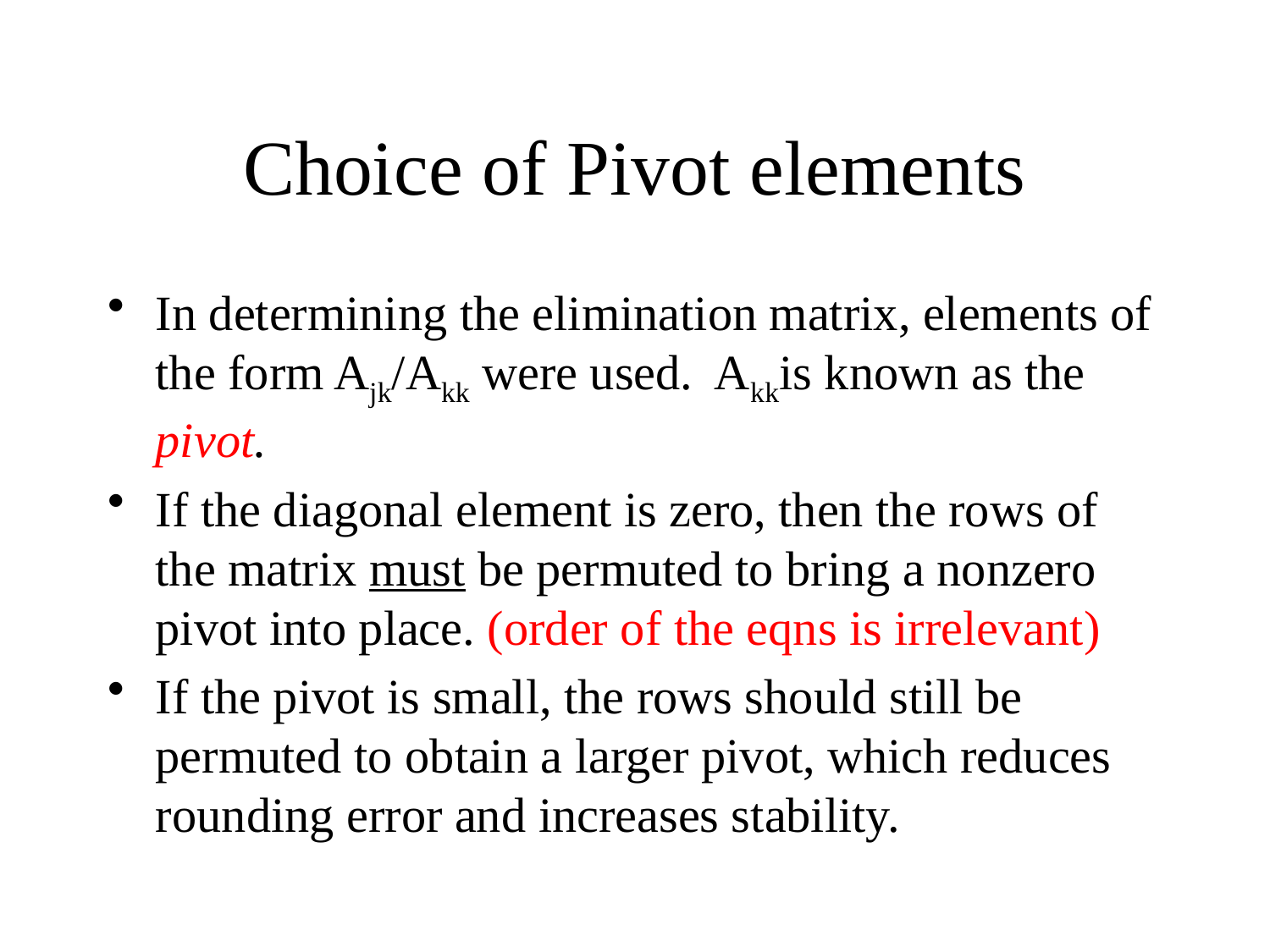

# Choice of Pivot elements
In determining the elimination matrix, elements of the form Ajk/Akk were used.  Akkis known as the pivot.
If the diagonal element is zero, then the rows of the matrix must be permuted to bring a nonzero pivot into place. (order of the eqns is irrelevant)
If the pivot is small, the rows should still be permuted to obtain a larger pivot, which reduces rounding error and increases stability.